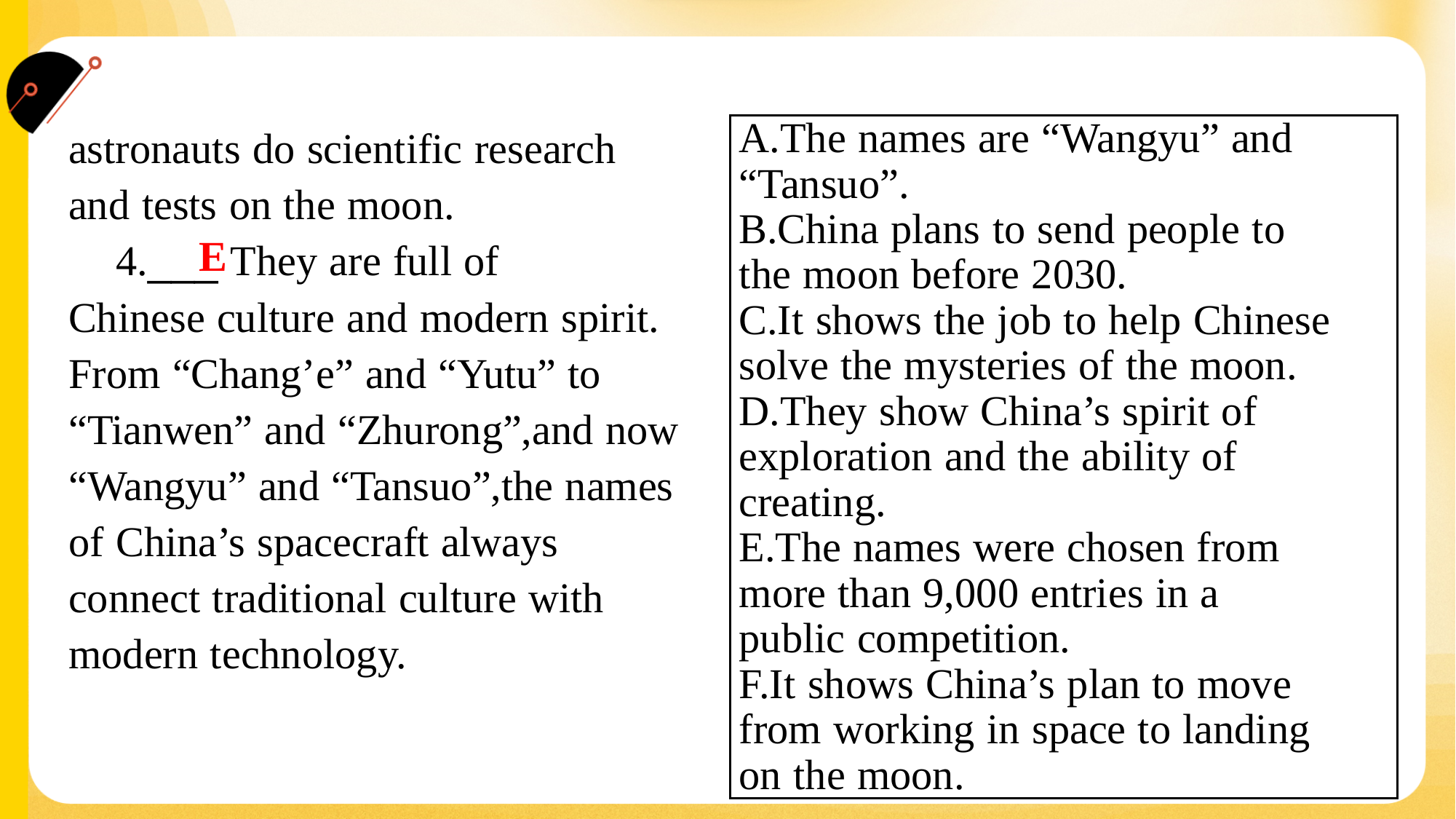

A.The names are “Wangyu” and
“Tansuo”.
B.China plans to send people to
the moon before 2030.
C.It shows the job to help Chinese
solve the mysteries of the moon.
D.They show China’s spirit of
exploration and the ability of
creating.
E.The names were chosen from
more than 9,000 entries in a
public competition.
F.It shows China’s plan to move
from working in space to landing
on the moon.
astronauts do scientific research
and tests on the moon.
    4.___ They are full of
Chinese culture and modern spirit.
From “Chang’e” and “Yutu” to
“Tianwen” and “Zhurong”,and now
“Wangyu” and “Tansuo”,the names
of China’s spacecraft always
connect traditional culture with
modern technology.

E